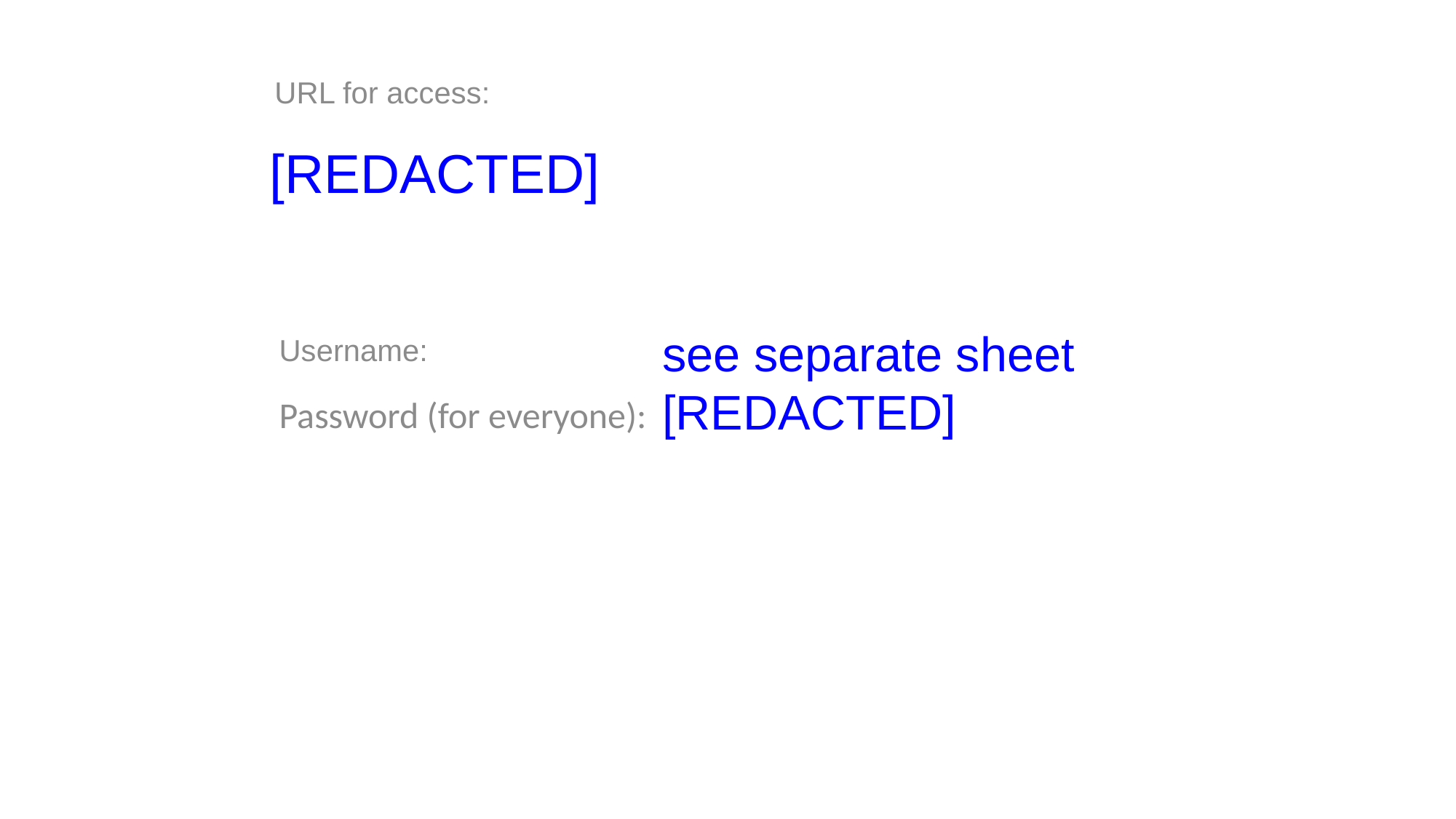

URL for access:
[REDACTED]
Username:
see separate sheet
[REDACTED]
Password (for everyone):